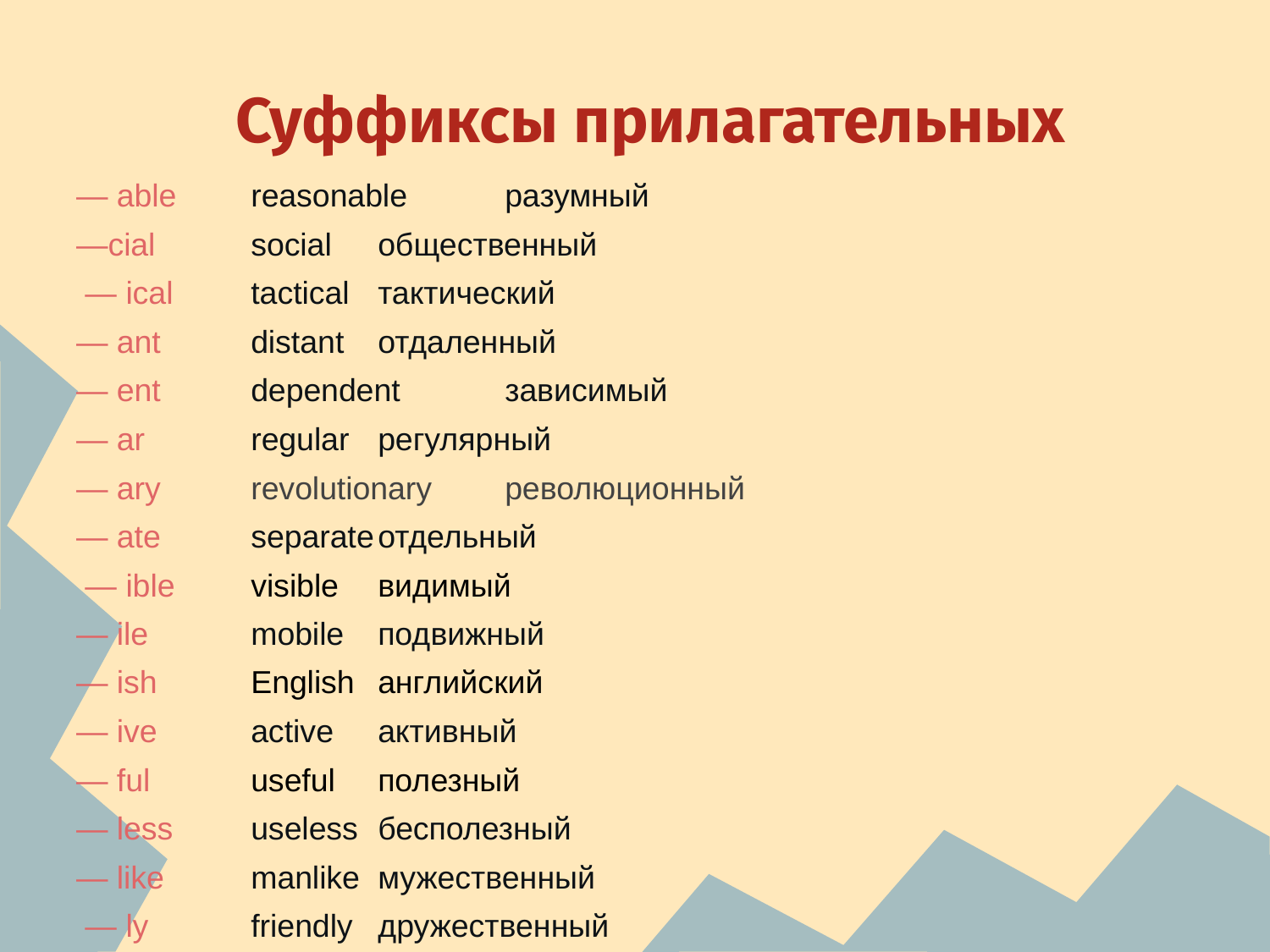

# Суффиксы прилагательных
— able	reasonable	разумный
—cial 	social	общественный
 — ical	tactical	тактический
— ant	distant	отдаленный
— ent	dependent	зависимый
— ar	regular	регулярный
— ary	revolutionary	революционный
— ate	separate	отдельный
 — ible	visible	видимый
— ile	mobile	подвижный
— ish	English	английский
— ive	active	активный
— ful	useful	полезный
— less	useless	бесполезный
— like	manlike	мужественный
 — ly	friendly	дружественный